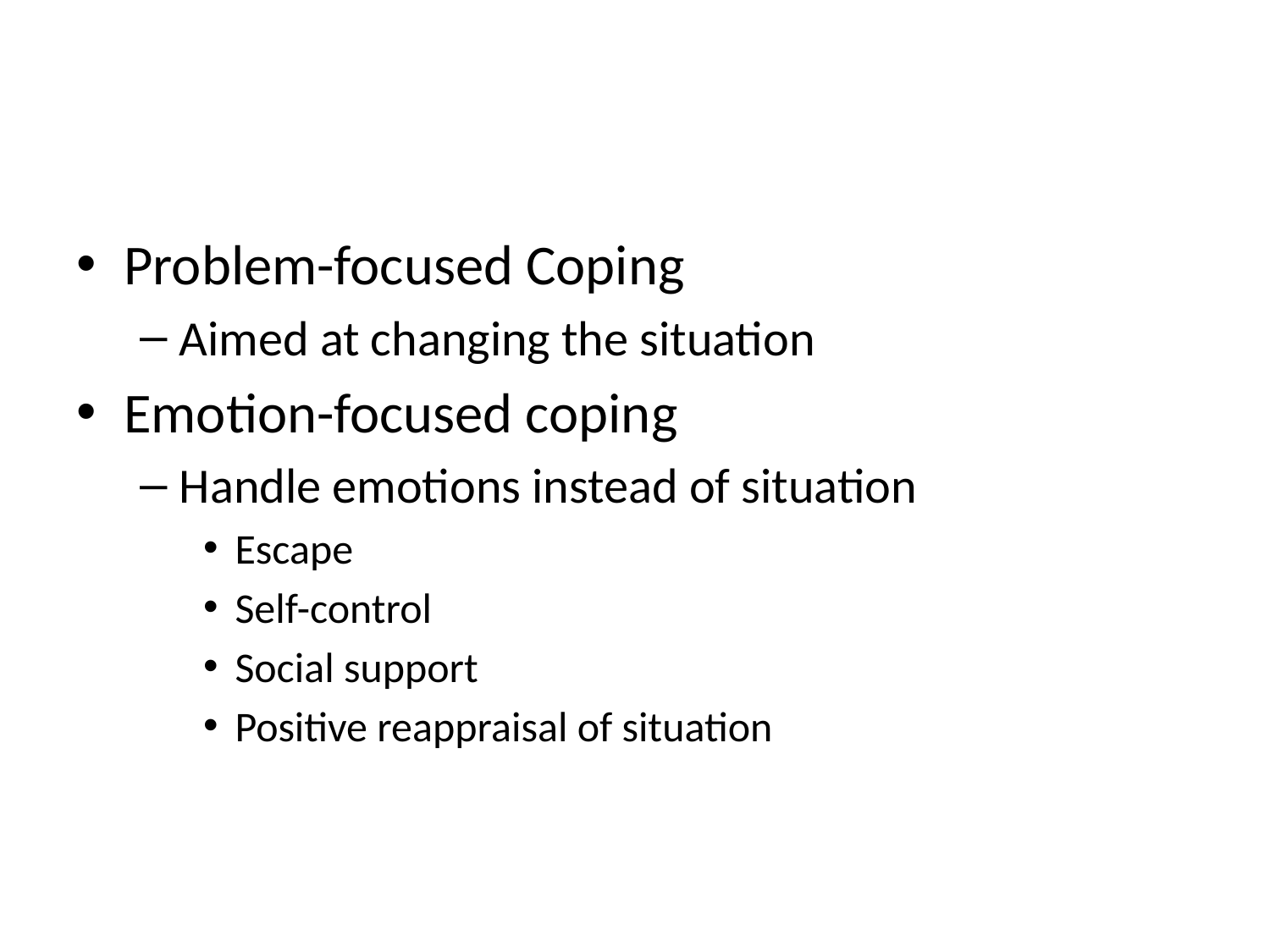

#
Problem-focused Coping
Aimed at changing the situation
Emotion-focused coping
Handle emotions instead of situation
Escape
Self-control
Social support
Positive reappraisal of situation